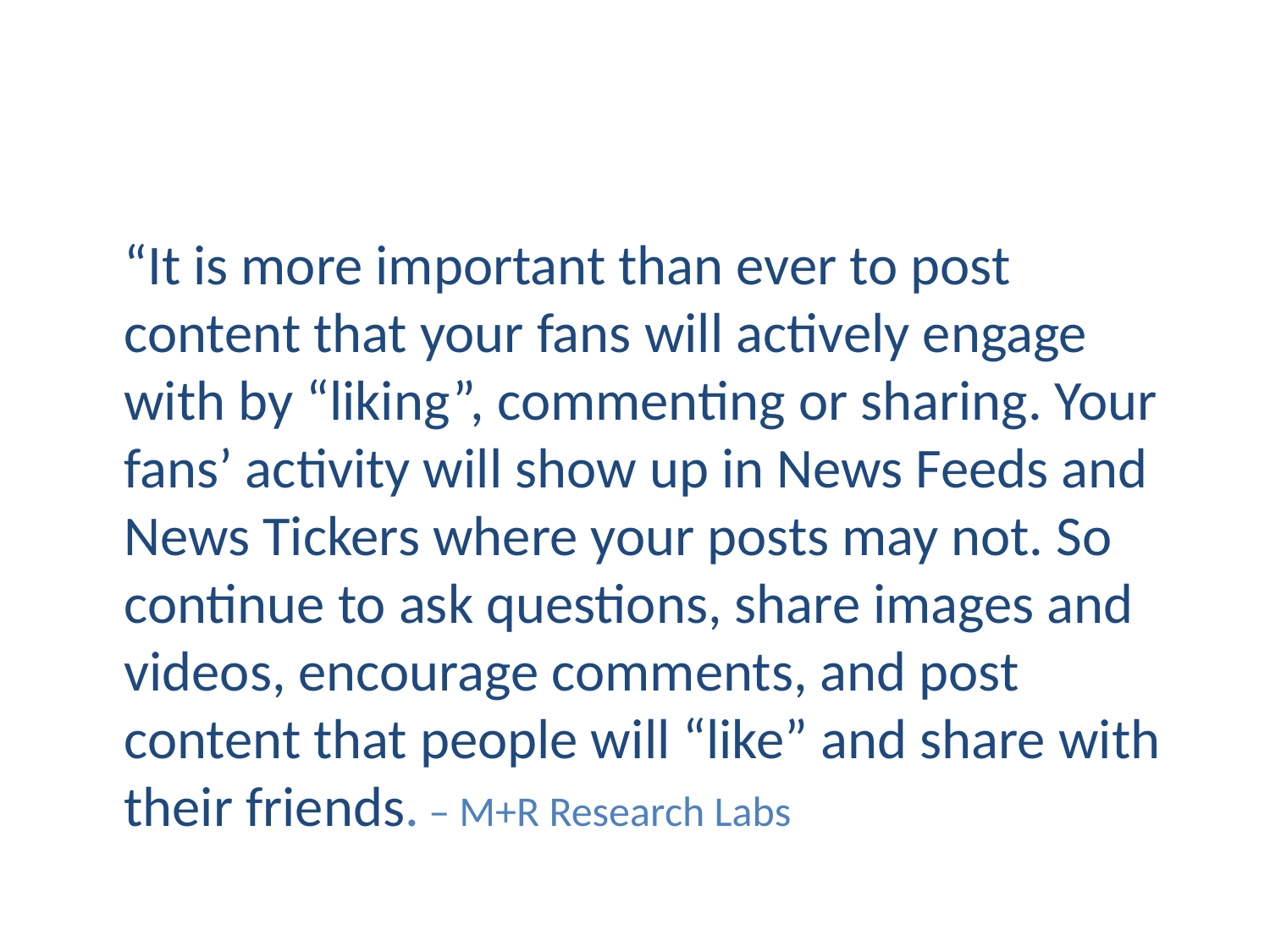

#
	“It is more important than ever to post content that your fans will actively engage with by “liking”, commenting or sharing. Your fans’ activity will show up in News Feeds and News Tickers where your posts may not. So continue to ask questions, share images and videos, encourage comments, and post content that people will “like” and share with their friends. – M+R Research Labs